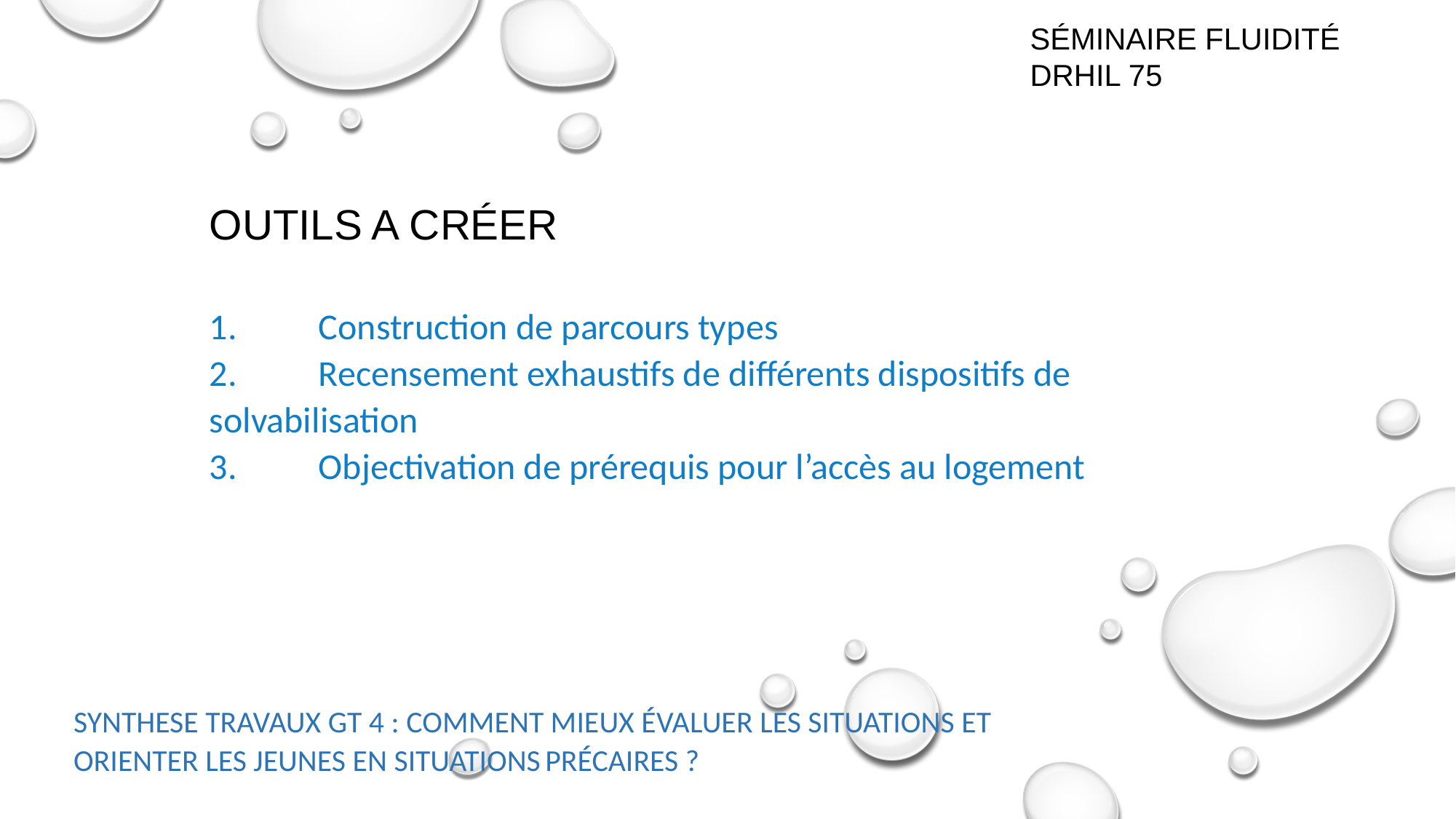

Séminaire Fluidité DRHIL 75

OUTILS A CRÉER
1.	Construction de parcours types
2.	Recensement exhaustifs de différents dispositifs de solvabilisation
3.	Objectivation de prérequis pour l’accès au logement

SYNTHESE TRAVAUX GT 4 : Comment mieux évaluer les situations et orienter les jeunes en situations précaires ?